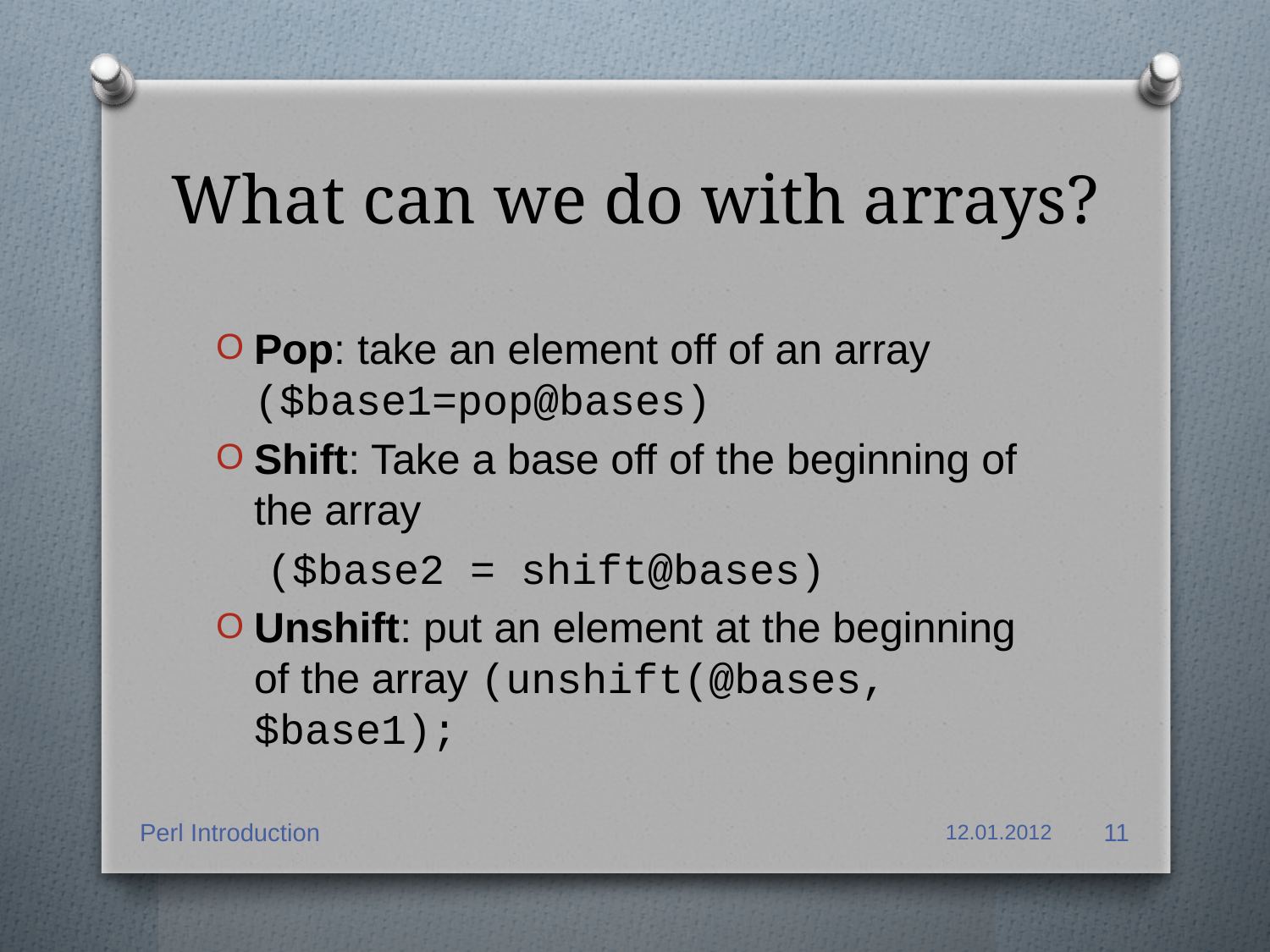

# What can we do with arrays?

Pop: take an element off of an array ($base1=pop@bases)
Shift: Take a base off of the beginning of the array
  ($base2 = shift@bases)
Unshift: put an element at the beginning of the array (unshift(@bases,$base1);

Perl Introduction
12.01.2012
11